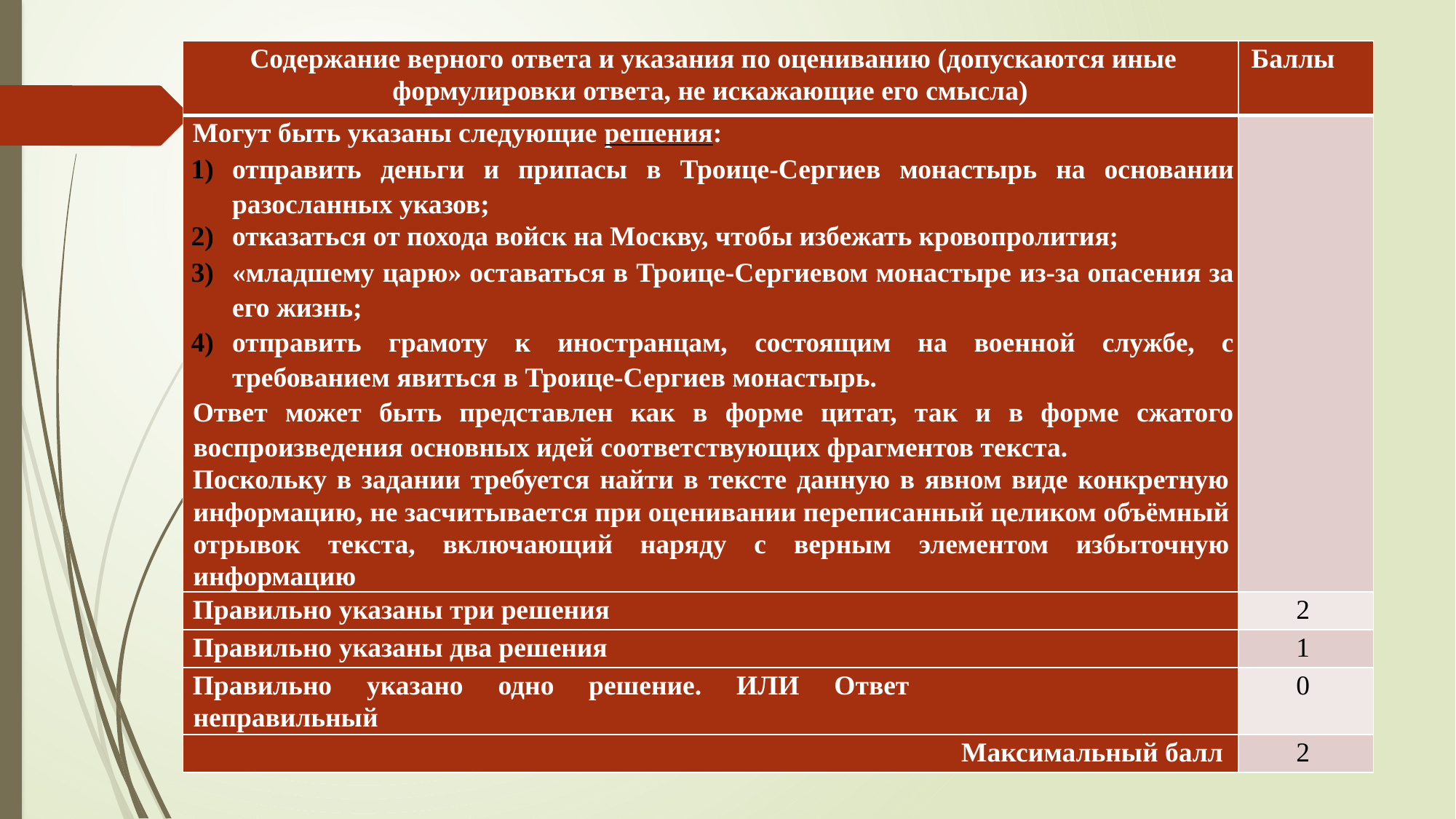

| Содержание верного ответа и указания по оцениванию (допускаются иные формулировки ответа, не искажающие его смысла) | Баллы |
| --- | --- |
| Могут быть указаны следующие решения: отправить деньги и припасы в Троице-Сергиев монастырь на основании разосланных указов; отказаться от похода войск на Москву, чтобы избежать кровопролития; «младшему царю» оставаться в Троице-Сергиевом монастыре из-за опасения за его жизнь; отправить грамоту к иностранцам, состоящим на военной службе, с требованием явиться в Троице-Сергиев монастырь. Ответ может быть представлен как в форме цитат, так и в форме сжатого воспроизведения основных идей соответствующих фрагментов текста. Поскольку в задании требуется найти в тексте данную в явном виде конкретную информацию, не засчитывается при оценивании переписанный целиком объёмный отрывок текста, включающий наряду с верным элементом избыточную информацию |  |
| Правильно указаны три решения | 2 |
| Правильно указаны два решения | 1 |
| Правильно указано одно решение. ИЛИ Ответ неправильный | 0 |
| Максимальный балл | 2 |